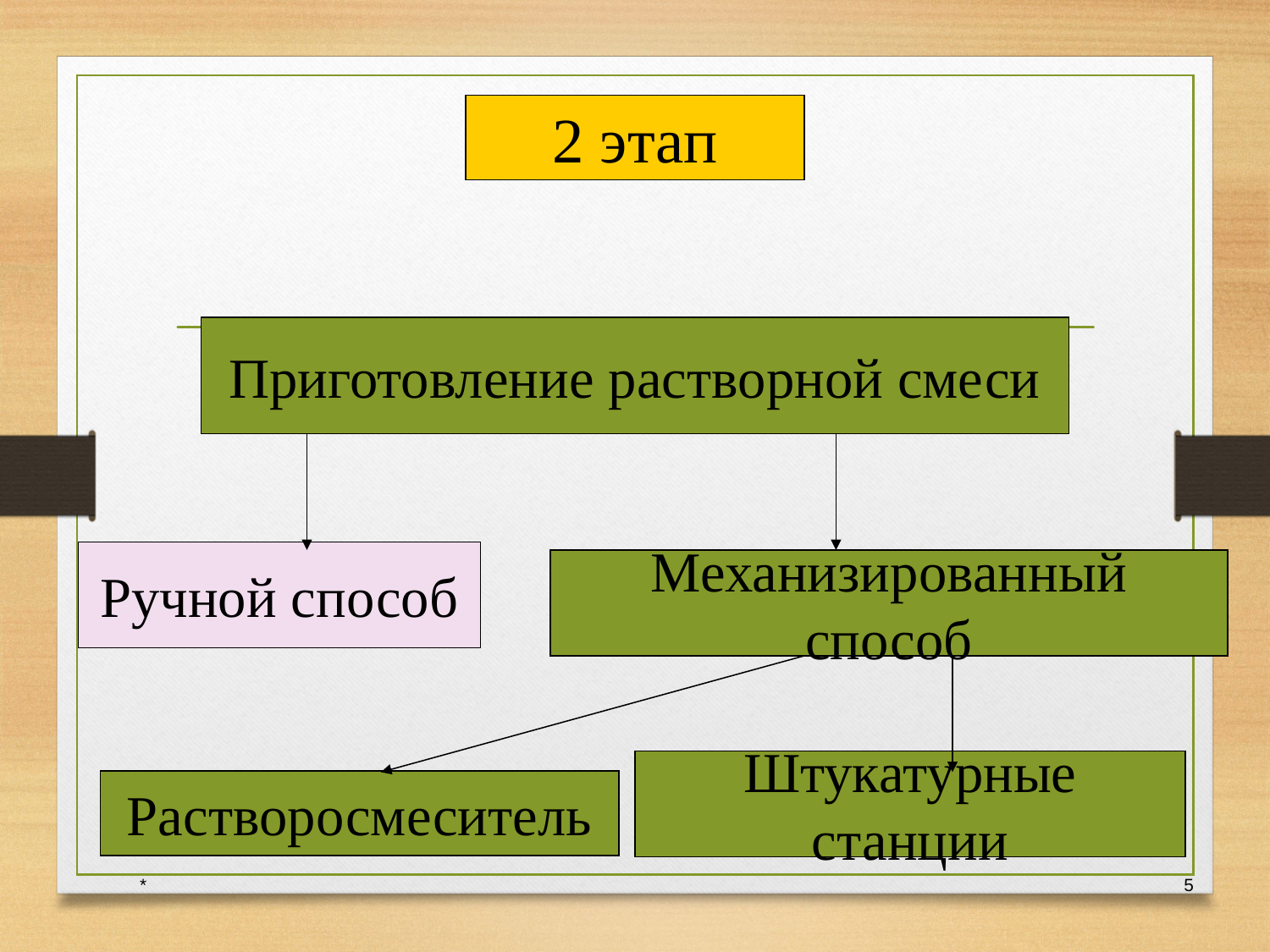

#
2 этап
Приготовление растворной смеси
Ручной способ
Механизированный способ
Штукатурные станции
Растворосмеситель
5
*